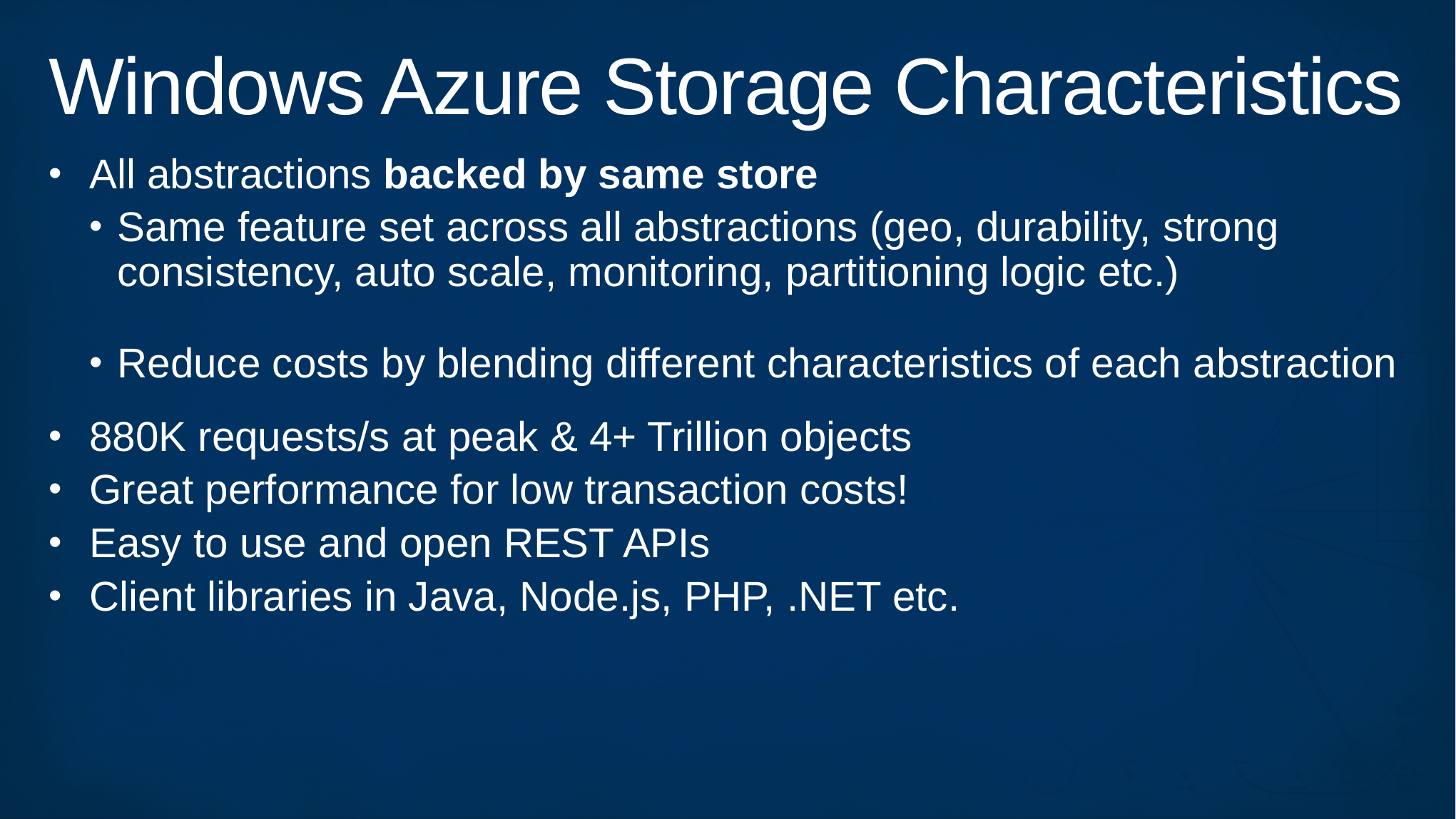

# Windows Azure Storage Characteristics
All abstractions backed by same store
Same feature set across all abstractions (geo, durability, strong consistency, auto scale, monitoring, partitioning logic etc.)

Reduce costs by blending different characteristics of each abstraction

880K requests/s at peak & 4+ Trillion objects
Great performance for low transaction costs!
Easy to use and open REST APIs
Client libraries in Java, Node.js, PHP, .NET etc.